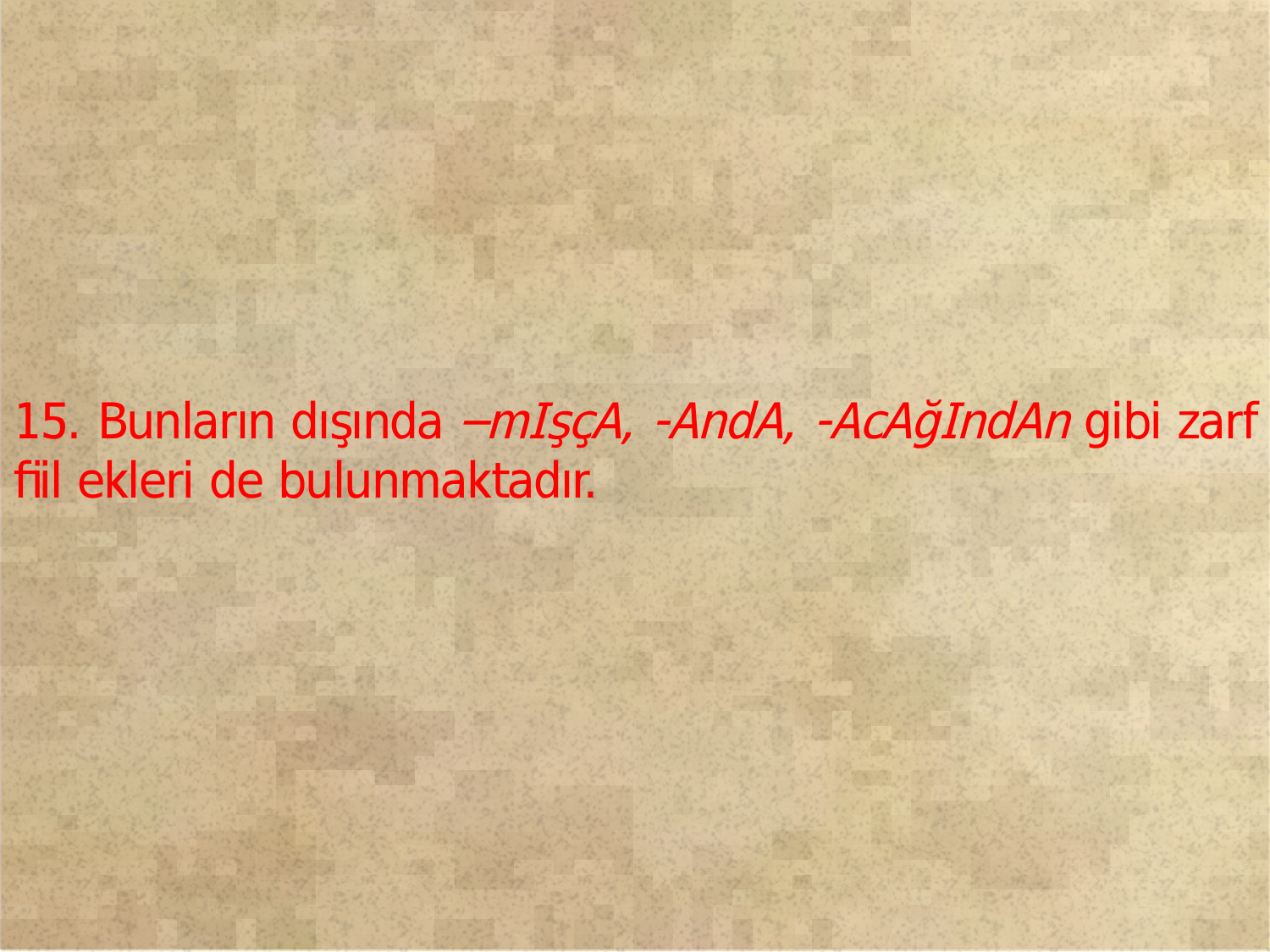

15. Bunların dışında –mIşçA, -AndA, -AcAğIndAn gibi zarf fiil ekleri de bulunmaktadır.